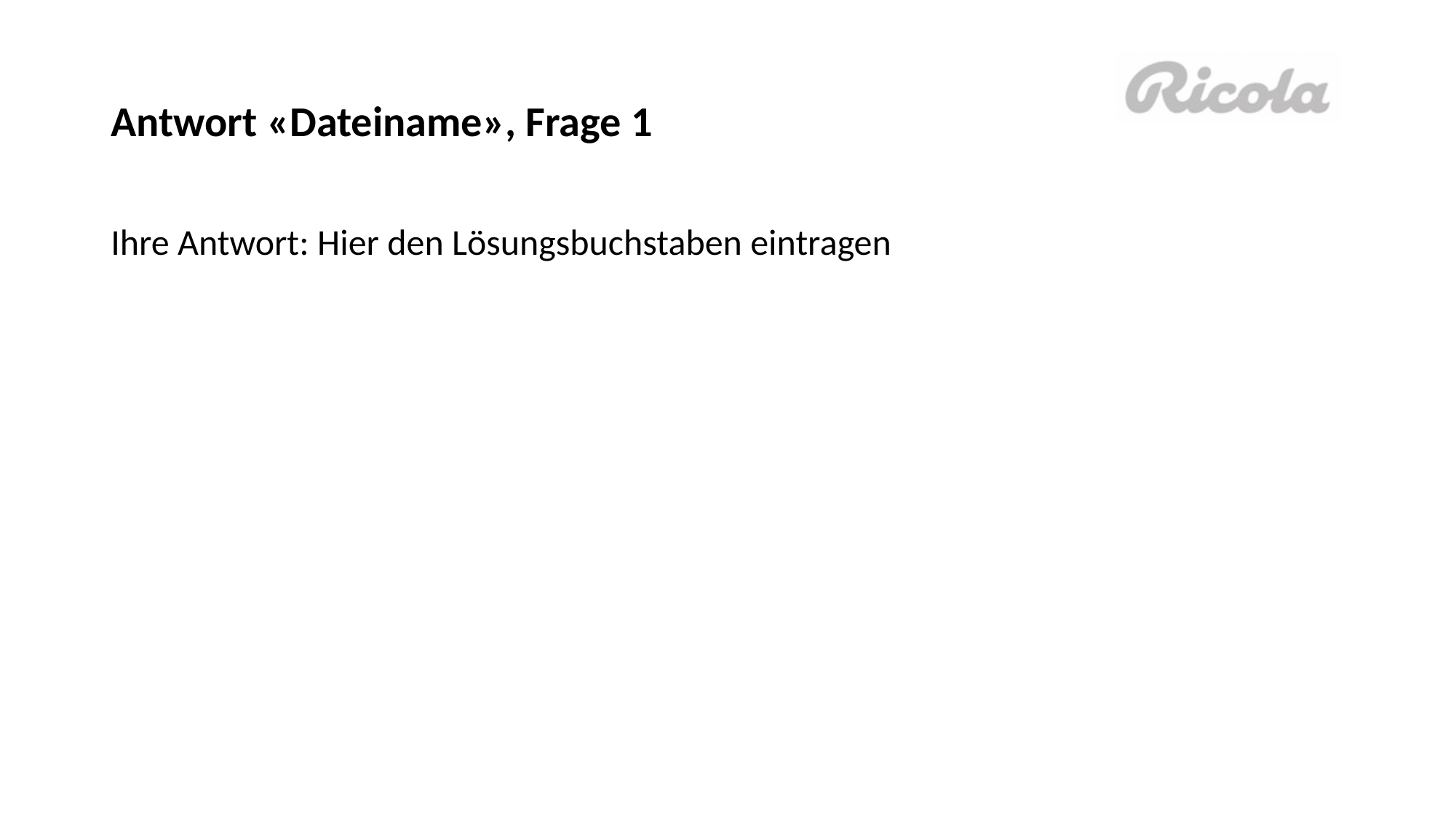

# Antwort «Dateiname», Frage 1
Ihre Antwort: Hier den Lösungsbuchstaben eintragen